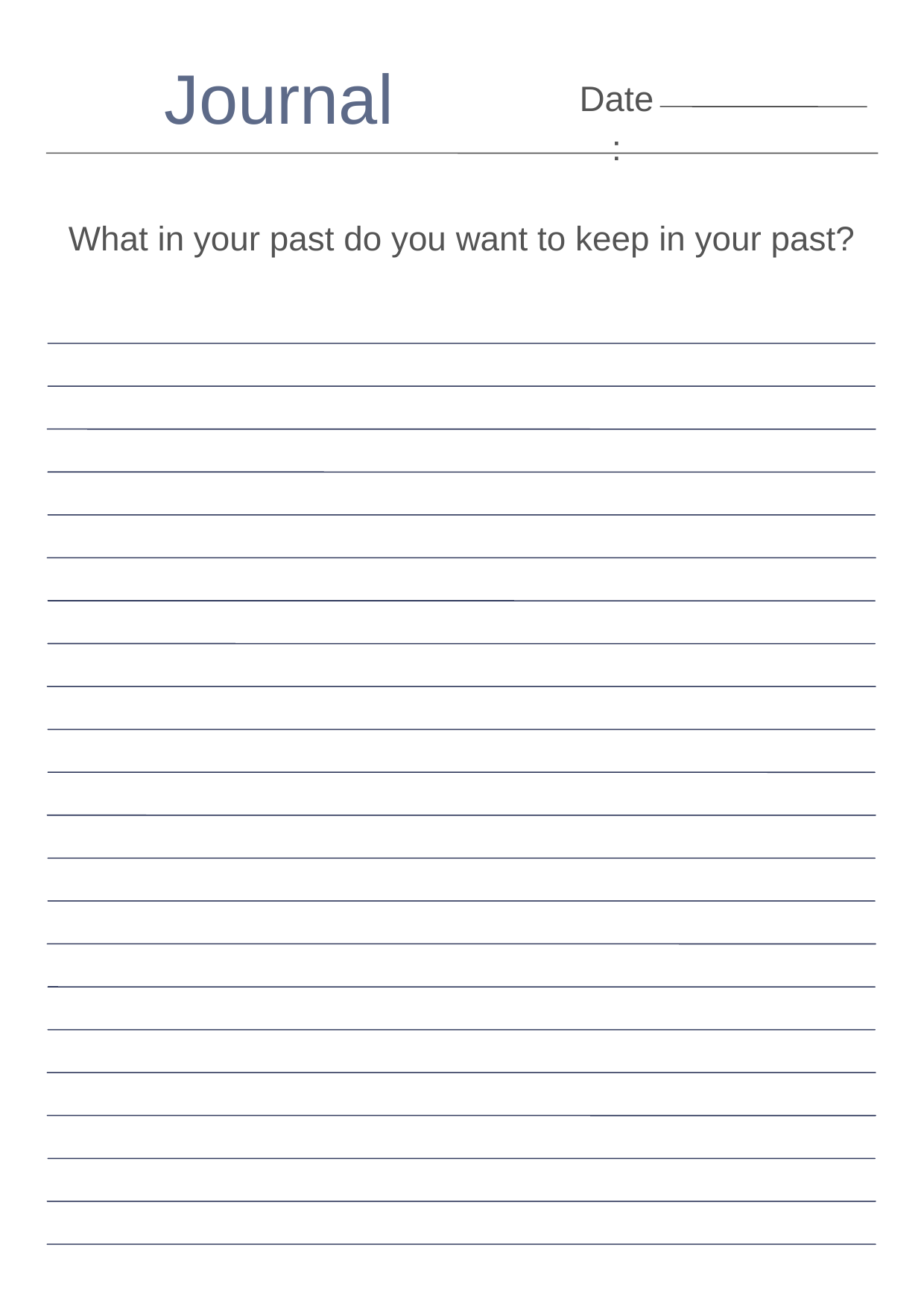

Journal
Date:

What in your past do you want to keep in your past?